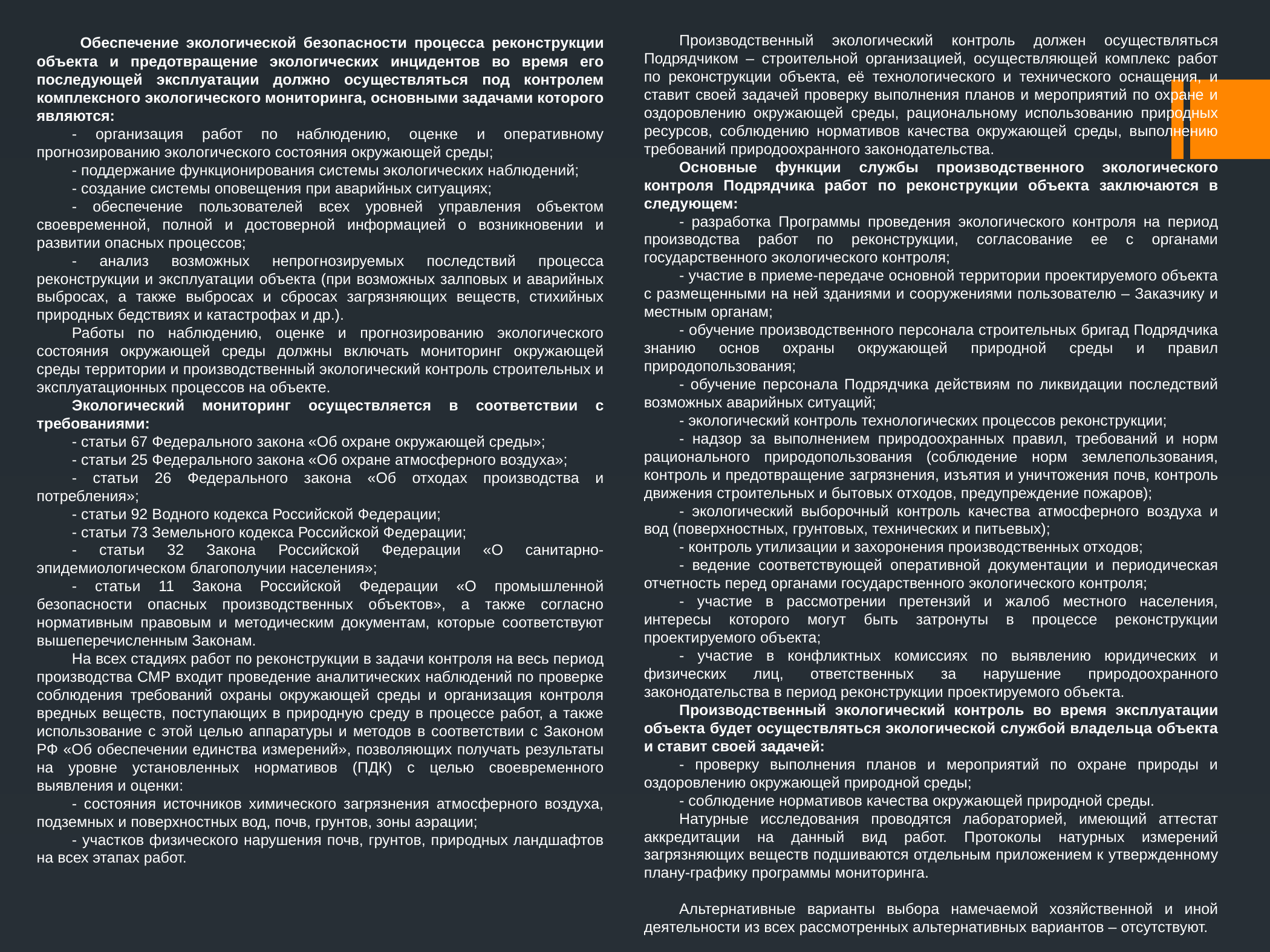

Обеспечение экологической безопасности процесса реконструкции объекта и предотвращение экологических инцидентов во время его последующей эксплуатации должно осуществляться под контролем комплексного экологического мониторинга, основными задачами которого являются:
- организация работ по наблюдению, оценке и оперативному прогнозированию экологического состояния окружающей среды;
- поддержание функционирования системы экологических наблюдений;
- создание системы оповещения при аварийных ситуациях;
- обеспечение пользователей всех уровней управления объектом своевременной, полной и достоверной информацией о возникновении и развитии опасных процессов;
- анализ возможных непрогнозируемых последствий процесса реконструкции и эксплуатации объекта (при возможных залповых и аварийных выбросах, а также выбросах и сбросах загрязняющих веществ, стихийных природных бедствиях и катастрофах и др.).
Работы по наблюдению, оценке и прогнозированию экологического состояния окружающей среды должны включать мониторинг окружающей среды территории и производственный экологический контроль строительных и эксплуатационных процессов на объекте.
Экологический мониторинг осуществляется в соответствии с требованиями:
- статьи 67 Федерального закона «Об охране окружающей среды»;
- статьи 25 Федерального закона «Об охране атмосферного воздуха»;
- статьи 26 Федерального закона «Об отходах производства и потребления»;
- статьи 92 Водного кодекса Российской Федерации;
- статьи 73 Земельного кодекса Российской Федерации;
- статьи 32 Закона Российской Федерации «О санитарно-эпидемиологическом благополучии населения»;
- статьи 11 Закона Российской Федерации «О промышленной безопасности опасных производственных объектов», а также согласно нормативным правовым и методическим документам, которые соответствуют вышеперечисленным Законам.
На всех стадиях работ по реконструкции в задачи контроля на весь период производства СМР входит проведение аналитических наблюдений по проверке соблюдения требований охраны окружающей среды и организация контроля вредных веществ, поступающих в природную среду в процессе работ, а также использование с этой целью аппаратуры и методов в соответствии с Законом РФ «Об обеспечении единства измерений», позволяющих получать результаты на уровне установленных нормативов (ПДК) с целью своевременного выявления и оценки:
- состояния источников химического загрязнения атмосферного воздуха, подземных и поверхностных вод, почв, грунтов, зоны аэрации;
- участков физического нарушения почв, грунтов, природных ландшафтов на всех этапах работ.

Производственный экологический контроль должен осуществляться Подрядчиком – строительной организацией, осуществляющей комплекс работ по реконструкции объекта, её технологического и технического оснащения, и ставит своей задачей проверку выполнения планов и мероприятий по охране и оздоровлению окружающей среды, рациональному использованию природных ресурсов, соблюдению нормативов качества окружающей среды, выполнению требований природоохранного законодательства.
Основные функции службы производственного экологического контроля Подрядчика работ по реконструкции объекта заключаются в следующем:
- разработка Программы проведения экологического контроля на период производства работ по реконструкции, согласование ее с органами государственного экологического контроля;
- участие в приеме-передаче основной территории проектируемого объекта с размещенными на ней зданиями и сооружениями пользователю – Заказчику и местным органам;
- обучение производственного персонала строительных бригад Подрядчика знанию основ охраны окружающей природной среды и правил природопользования;
- обучение персонала Подрядчика действиям по ликвидации последствий возможных аварийных ситуаций;
- экологический контроль технологических процессов реконструкции;
- надзор за выполнением природоохранных правил, требований и норм рационального природопользования (соблюдение норм землепользования, контроль и предотвращение загрязнения, изъятия и уничтожения почв, контроль движения строительных и бытовых отходов, предупреждение пожаров);
- экологический выборочный контроль качества атмосферного воздуха и вод (поверхностных, грунтовых, технических и питьевых);
- контроль утилизации и захоронения производственных отходов;
- ведение соответствующей оперативной документации и периодическая отчетность перед органами государственного экологического контроля;
- участие в рассмотрении претензий и жалоб местного населения, интересы которого могут быть затронуты в процессе реконструкции проектируемого объекта;
- участие в конфликтных комиссиях по выявлению юридических и физических лиц, ответственных за нарушение природоохранного законодательства в период реконструкции проектируемого объекта.
Производственный экологический контроль во время эксплуатации объекта будет осуществляться экологической службой владельца объекта и ставит своей задачей:
- проверку выполнения планов и мероприятий по охране природы и оздоровлению окружающей природной среды;
- соблюдение нормативов качества окружающей природной среды.
Натурные исследования проводятся лабораторией, имеющий аттестат аккредитации на данный вид работ. Протоколы натурных измерений загрязняющих веществ подшиваются отдельным приложением к утвержденному плану-графику программы мониторинга.

Альтернативные варианты выбора намечаемой хозяйственной и иной деятельности из всех рассмотренных альтернативных вариантов – отсутствуют.